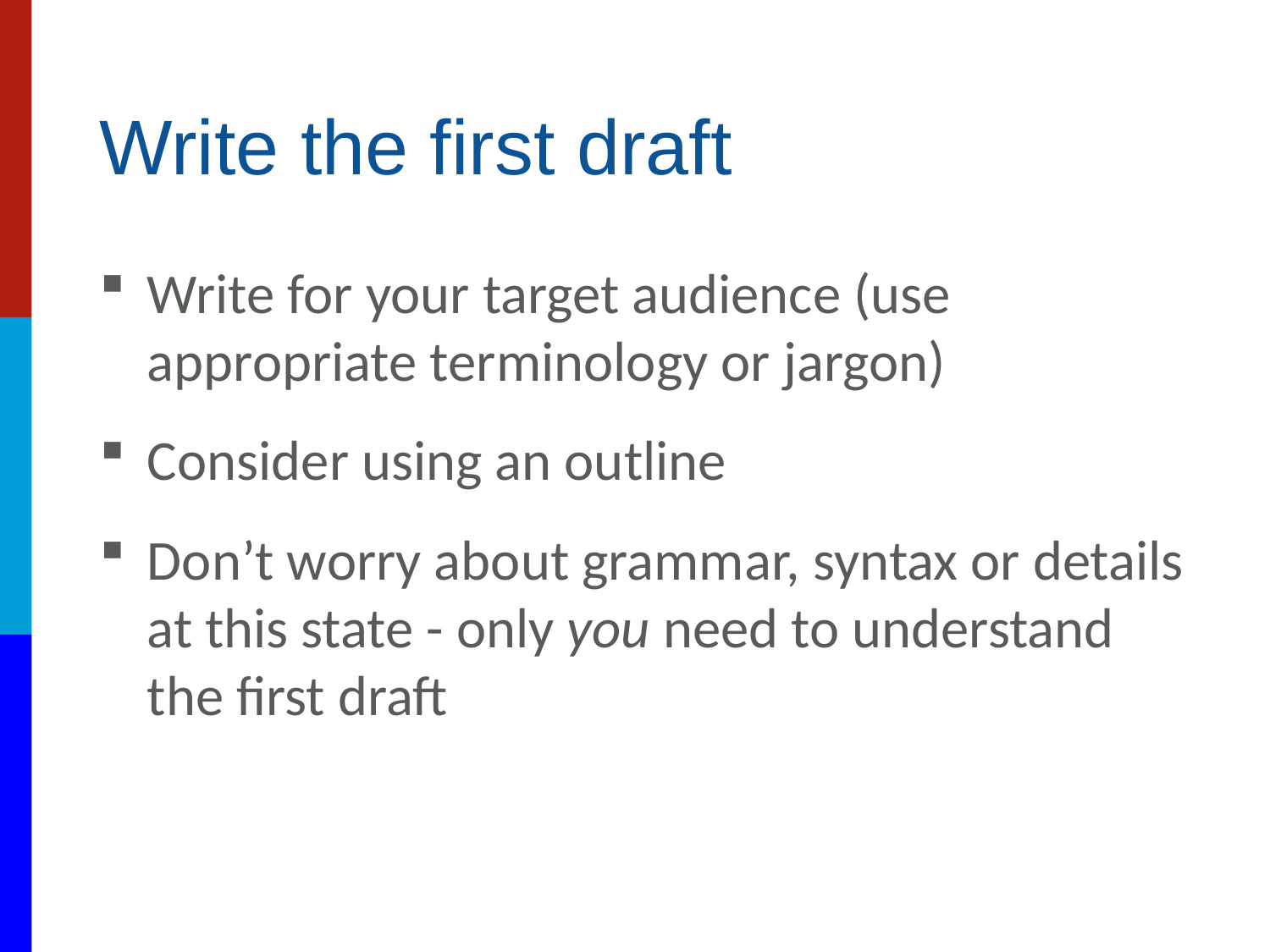

# Write the first draft
Write for your target audience (use appropriate terminology or jargon)
Consider using an outline
Don’t worry about grammar, syntax or details at this state - only you need to understand the first draft